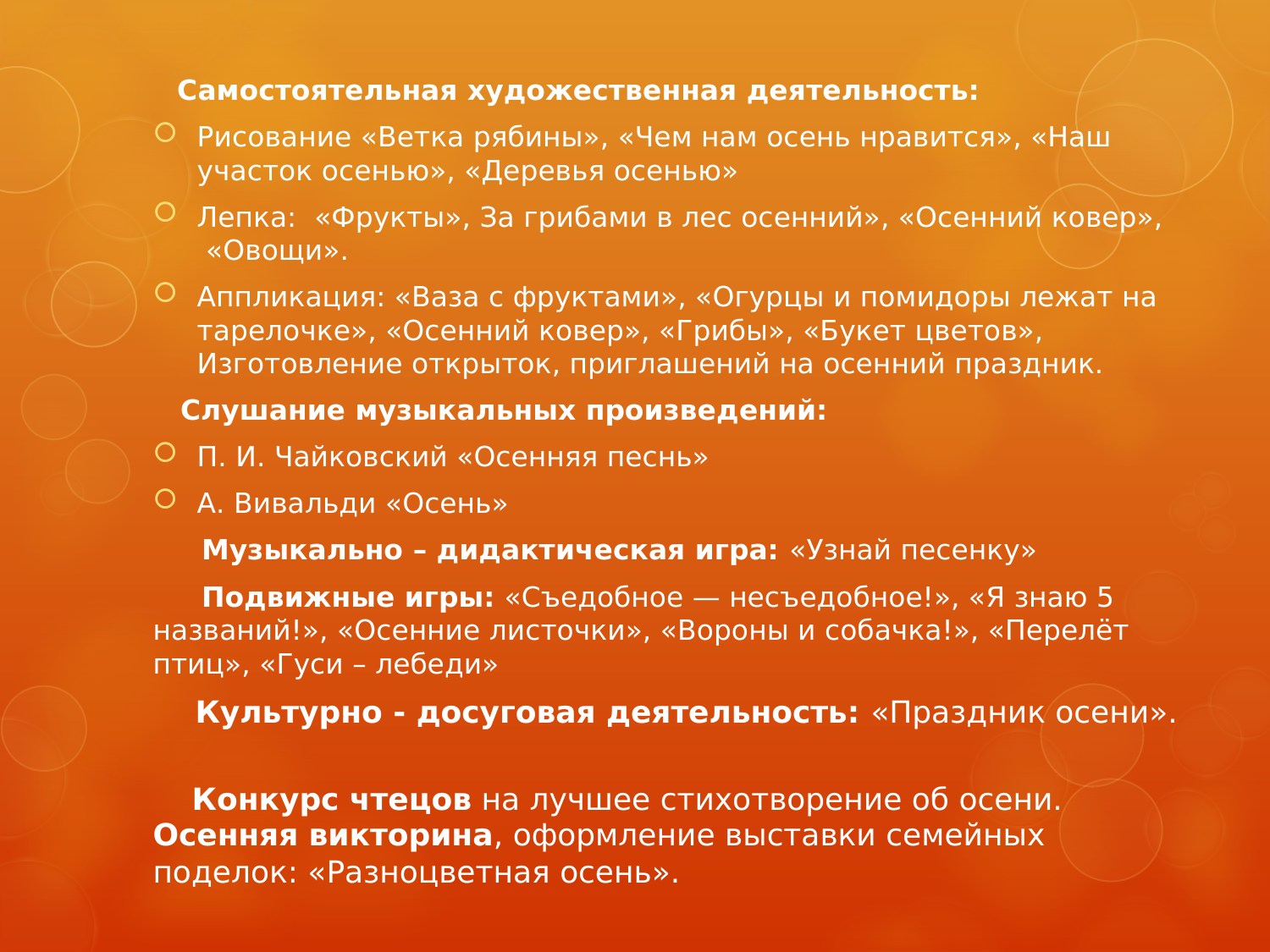

Самостоятельная художественная деятельность:
Рисование «Ветка рябины», «Чем нам осень нравится», «Наш участок осенью», «Деревья осенью»
Лепка:  «Фрукты», За грибами в лес осенний», «Осенний ковер»,  «Овощи».
Аппликация: «Ваза с фруктами», «Огурцы и помидоры лежат на тарелочке», «Осенний ковер», «Грибы», «Букет цветов», Изготовление открыток, приглашений на осенний праздник.
   Слушание музыкальных произведений:
П. И. Чайковский «Осенняя песнь»
А. Вивальди «Осень»
     Музыкально – дидактическая игра: «Узнай песенку»
     Подвижные игры: «Съедобное — несъедобное!», «Я знаю 5 названий!», «Осенние листочки», «Вороны и собачка!», «Перелёт птиц», «Гуси – лебеди»
    Культурно - досуговая деятельность: «Праздник осени».
    Конкурс чтецов на лучшее стихотворение об осени.         Осенняя викторина, оформление выставки семейных поделок: «Разноцветная осень».